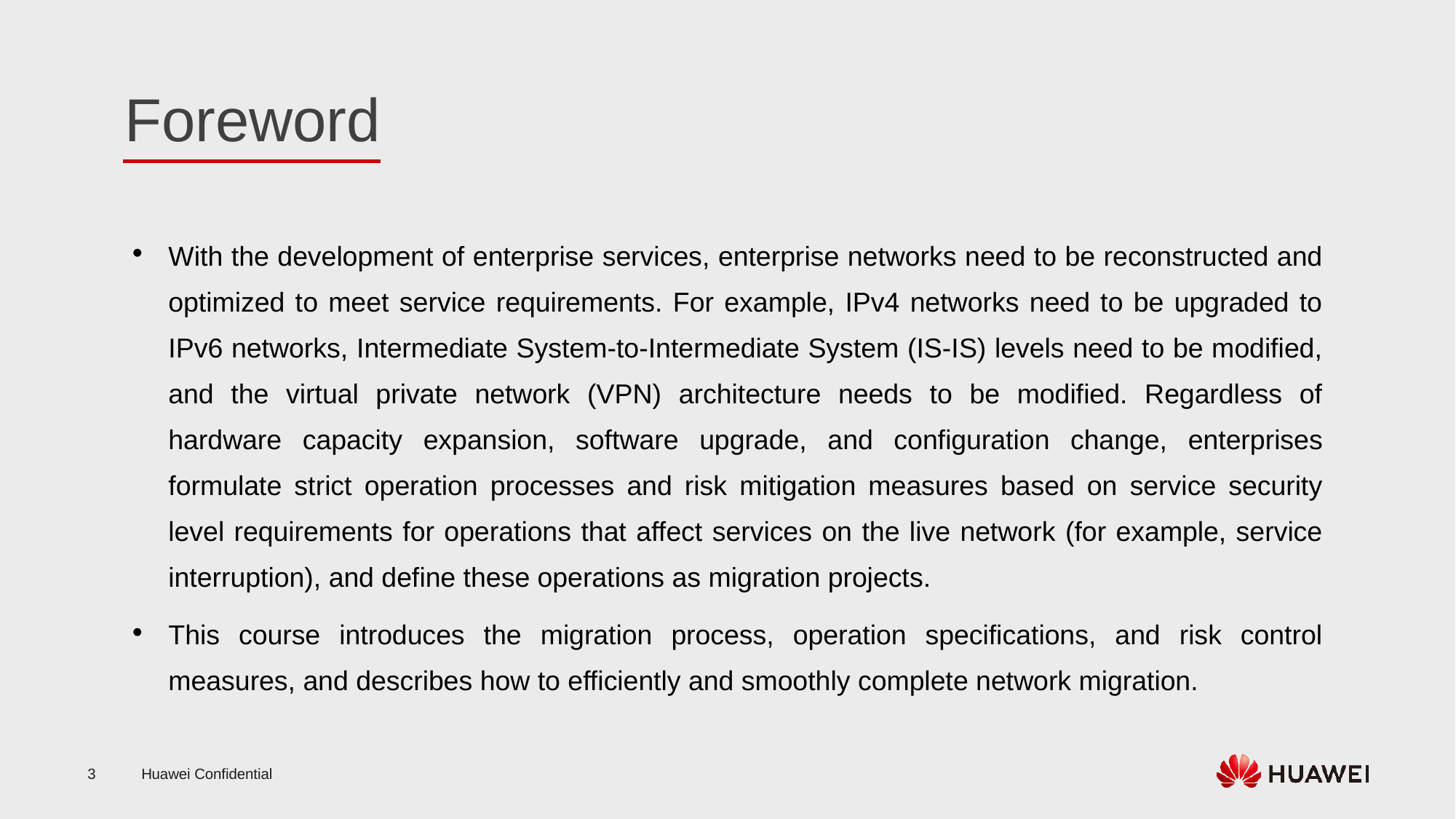

With the development of enterprise services, enterprise networks need to be reconstructed and optimized to meet service requirements. For example, IPv4 networks need to be upgraded to IPv6 networks, Intermediate System-to-Intermediate System (IS-IS) levels need to be modified, and the virtual private network (VPN) architecture needs to be modified. Regardless of hardware capacity expansion, software upgrade, and configuration change, enterprises formulate strict operation processes and risk mitigation measures based on service security level requirements for operations that affect services on the live network (for example, service interruption), and define these operations as migration projects.
This course introduces the migration process, operation specifications, and risk control measures, and describes how to efficiently and smoothly complete network migration.